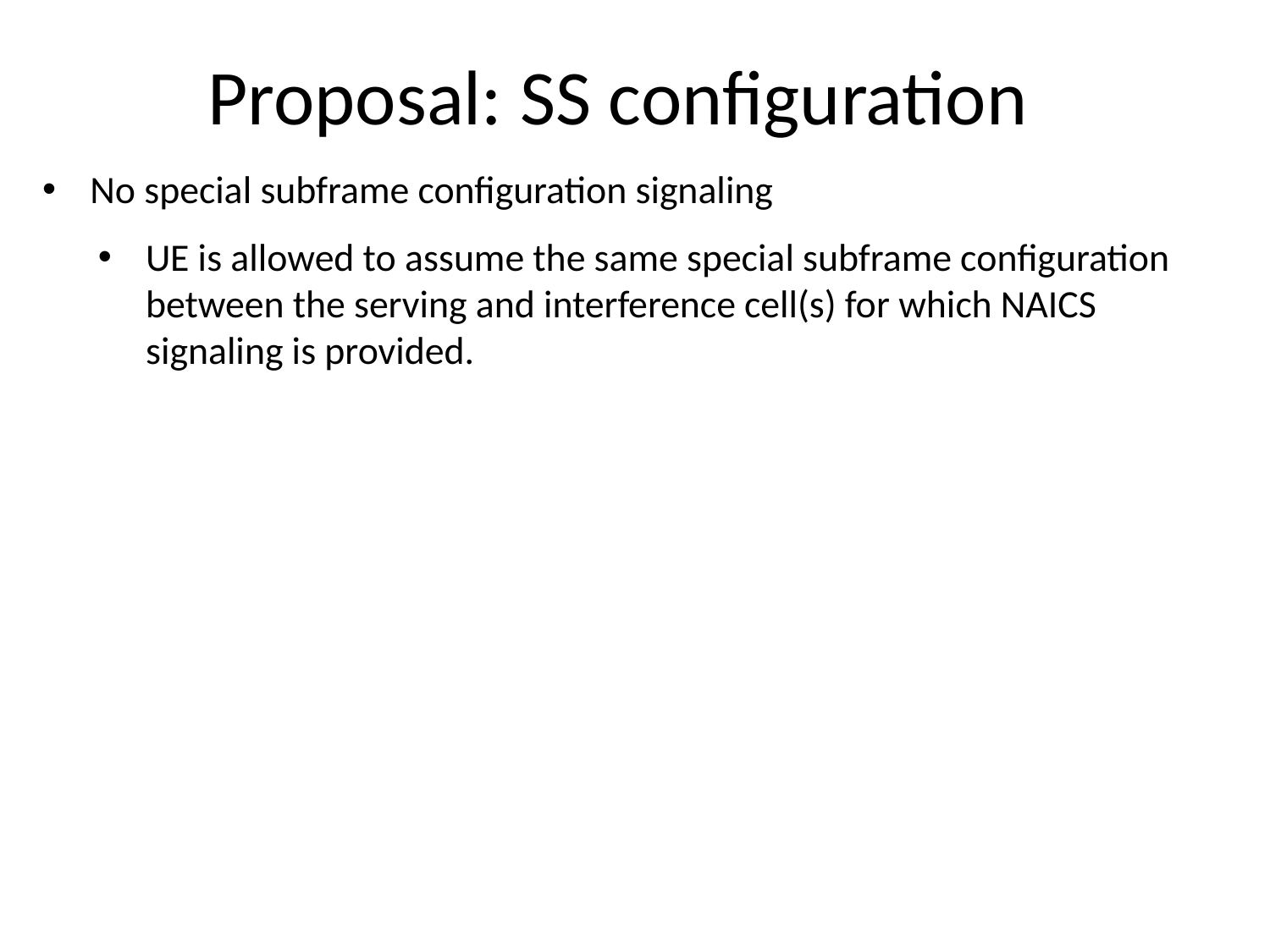

# Proposal: SS configuration
No special subframe configuration signaling
UE is allowed to assume the same special subframe configuration between the serving and interference cell(s) for which NAICS signaling is provided.